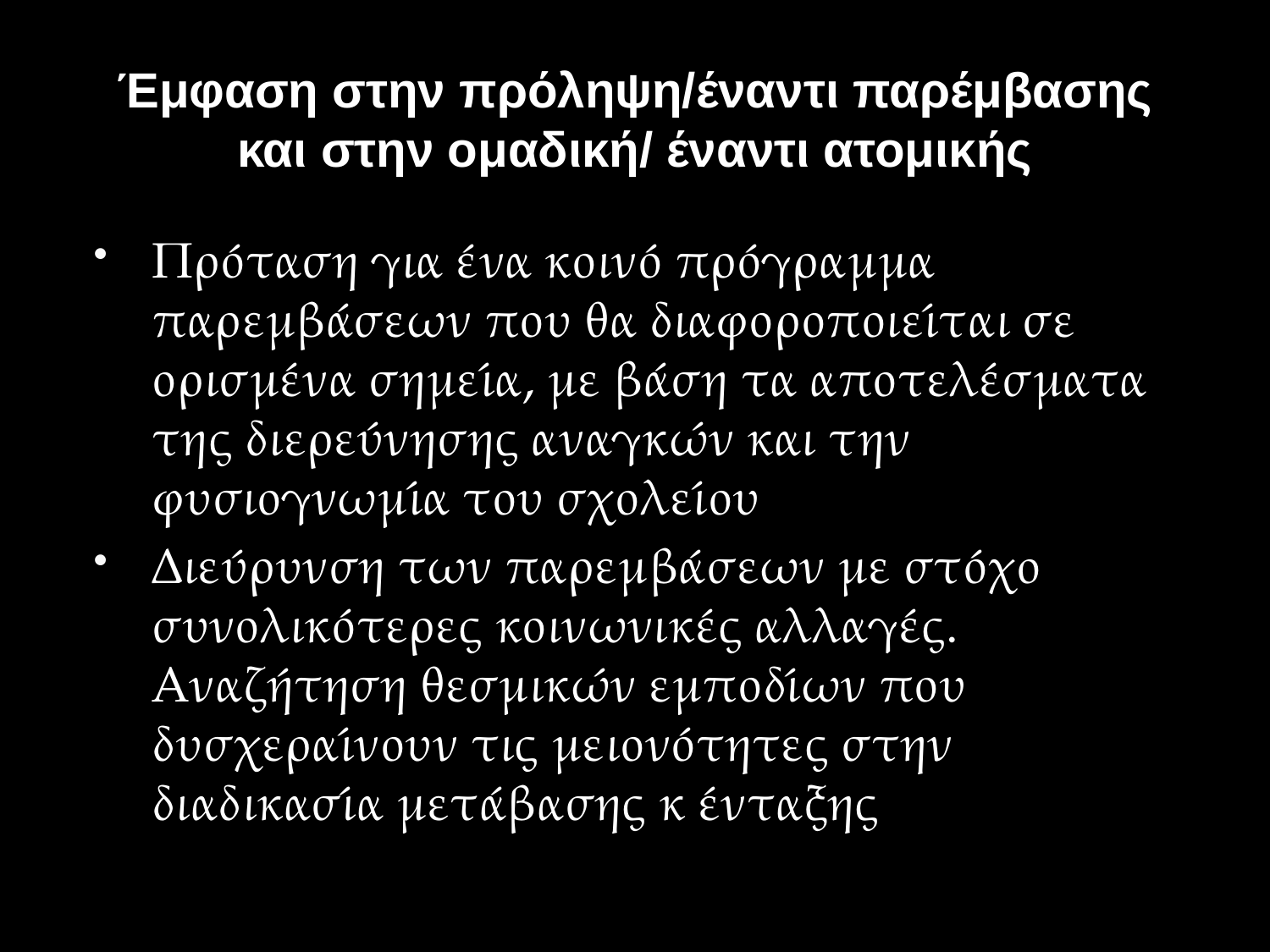

# Έμφαση στην πρόληψη/έναντι παρέμβασης και στην ομαδική/ έναντι ατομικής
Πρόταση για ένα κοινό πρόγραμμα παρεμβάσεων που θα διαφοροποιείται σε ορισμένα σημεία, με βάση τα αποτελέσματα της διερεύνησης αναγκών και την φυσιογνωμία του σχολείου
Διεύρυνση των παρεμβάσεων με στόχο συνολικότερες κοινωνικές αλλαγές. Αναζήτηση θεσμικών εμποδίων που δυσχεραίνουν τις μειονότητες στην διαδικασία μετάβασης κ ένταξης